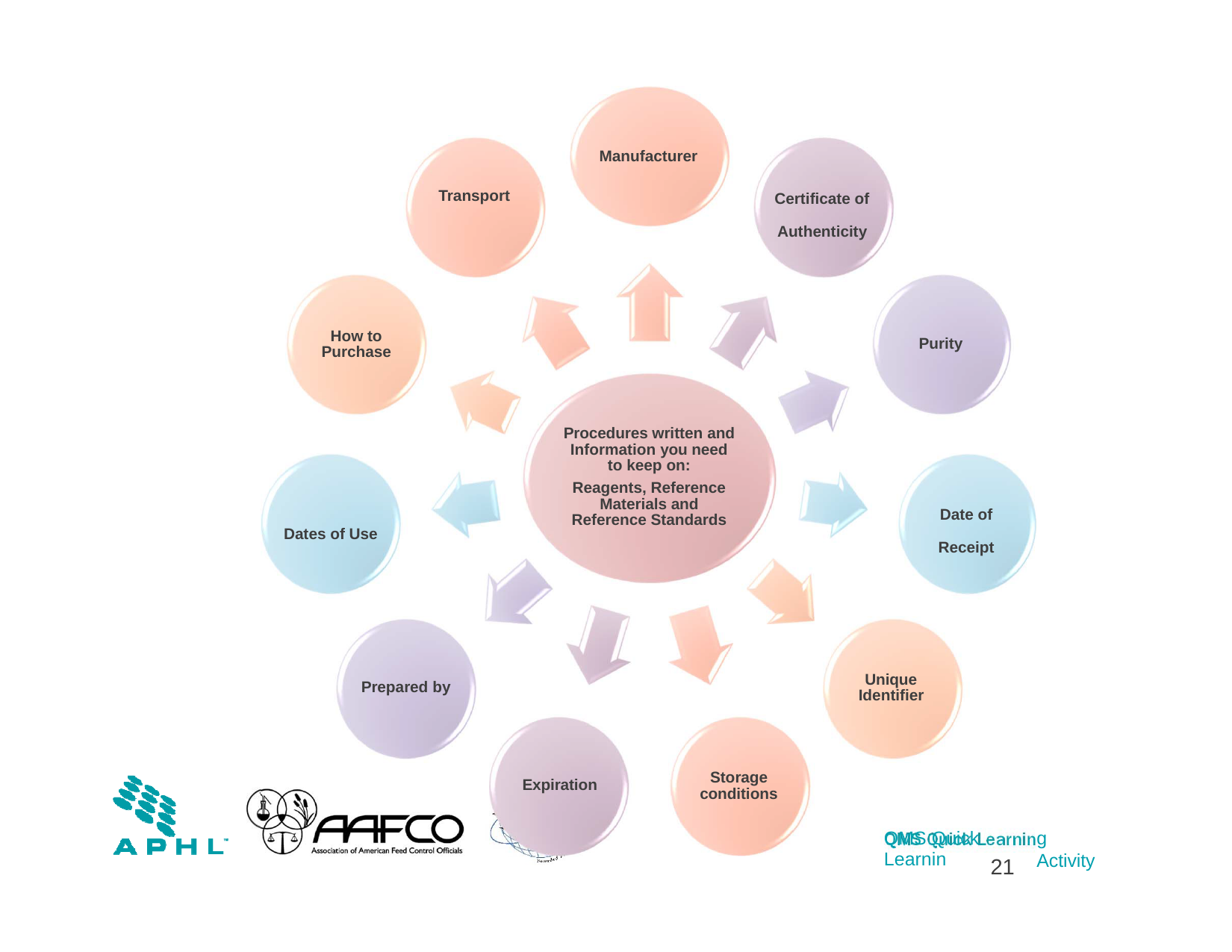

Manufacturer
Transport
Certificate of  Authenticity
How to  Purchase
Purity
Procedures written and  Information you need  to keep on:
Reagents, Reference  Materials and  Reference Standards
Date of  Receipt
Dates of Use
Unique  Identifier
Prepared by
Storage  conditions
Expiration
g Activity
QMS Quick Learnin
21